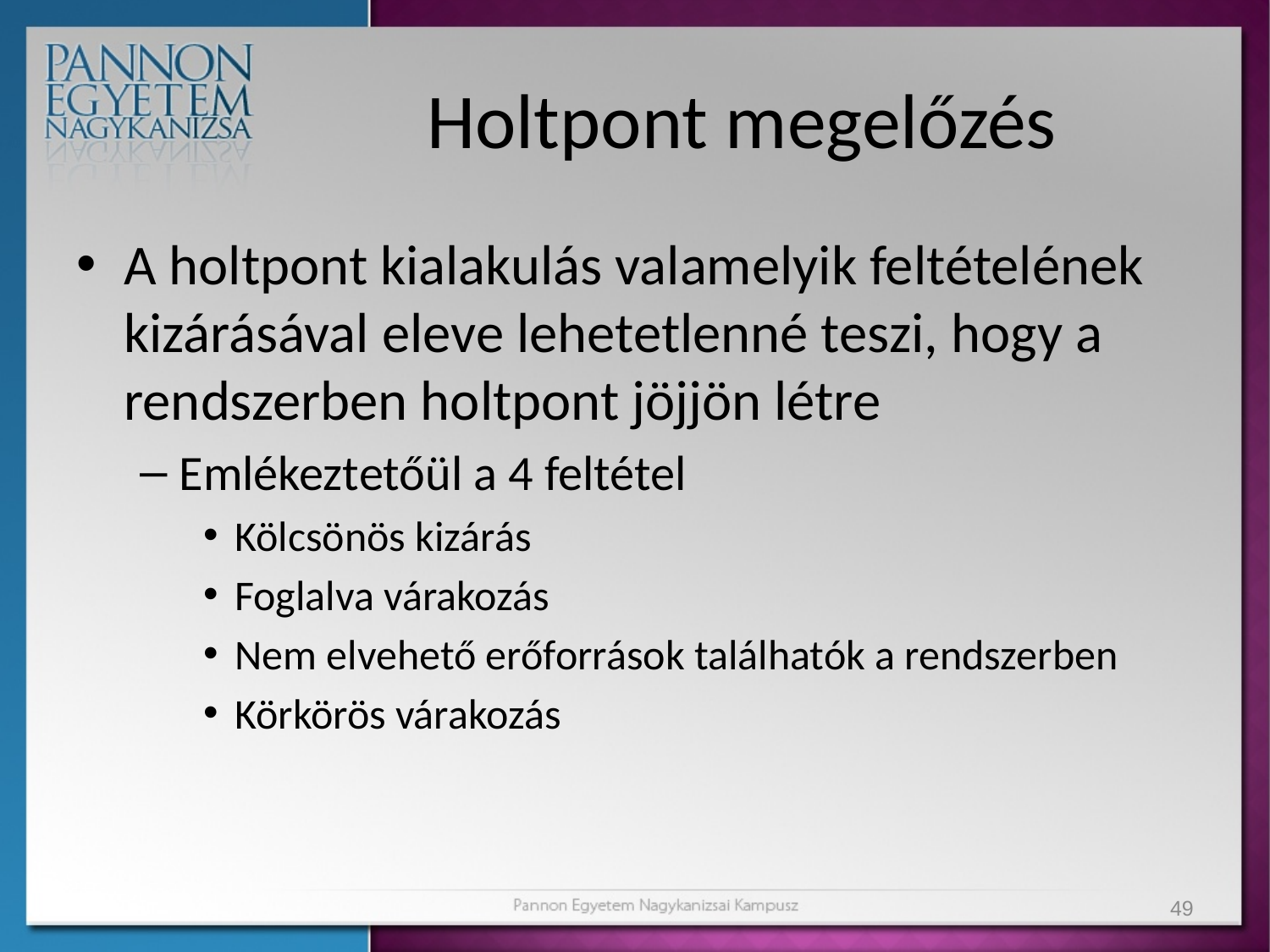

# Holtpont megelőzés
A holtpont kialakulás valamelyik feltételének kizárásával eleve lehetetlenné teszi, hogy a rendszerben holtpont jöjjön létre
Emlékeztetőül a 4 feltétel
Kölcsönös kizárás
Foglalva várakozás
Nem elvehető erőforrások találhatók a rendszerben
Körkörös várakozás
49